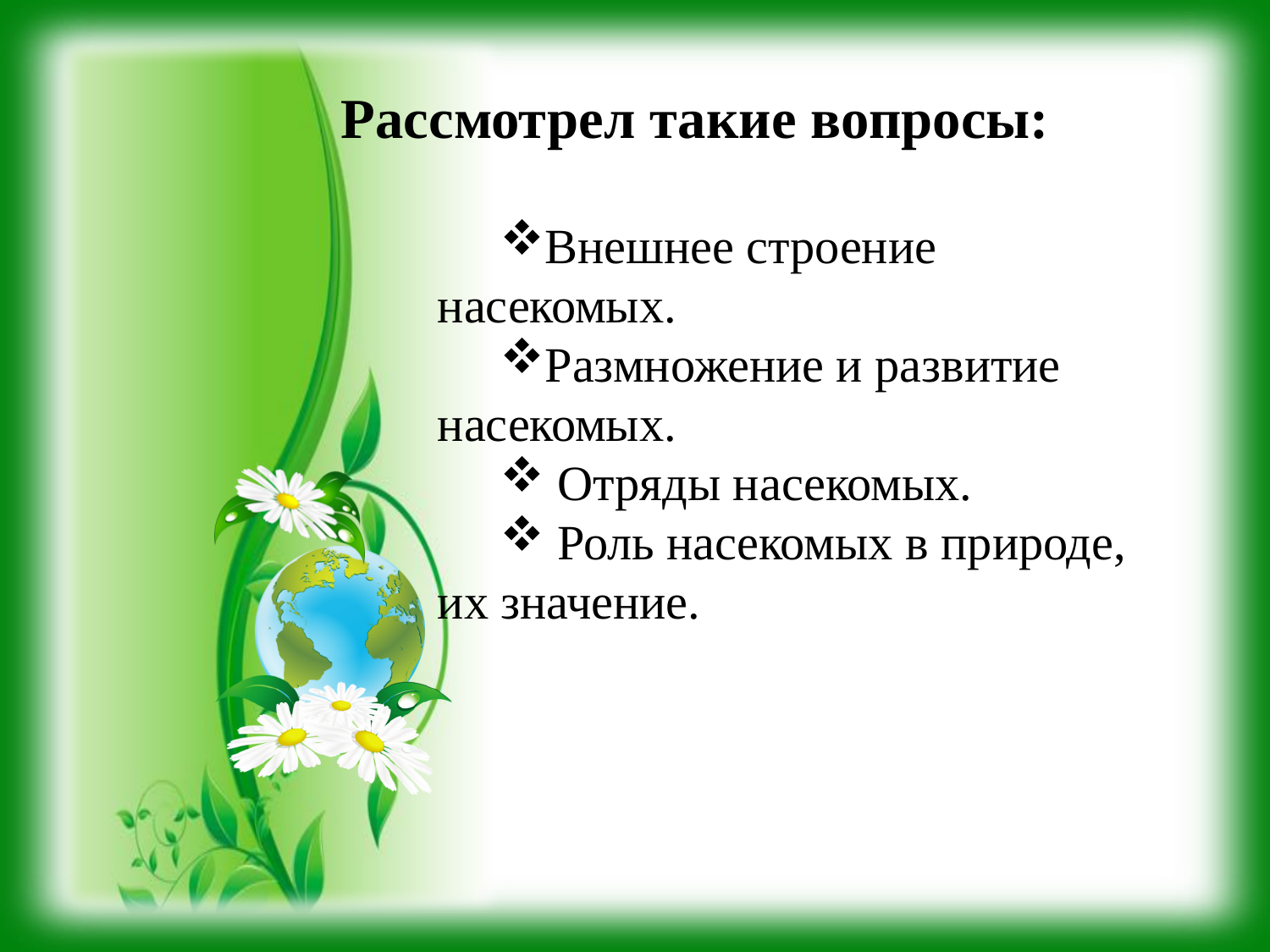

Рассмотрел такие вопросы:

Внешнее строение насекомых.
Размножение и развитие насекомых.
 Отряды насекомых.
 Роль насекомых в природе, их значение.